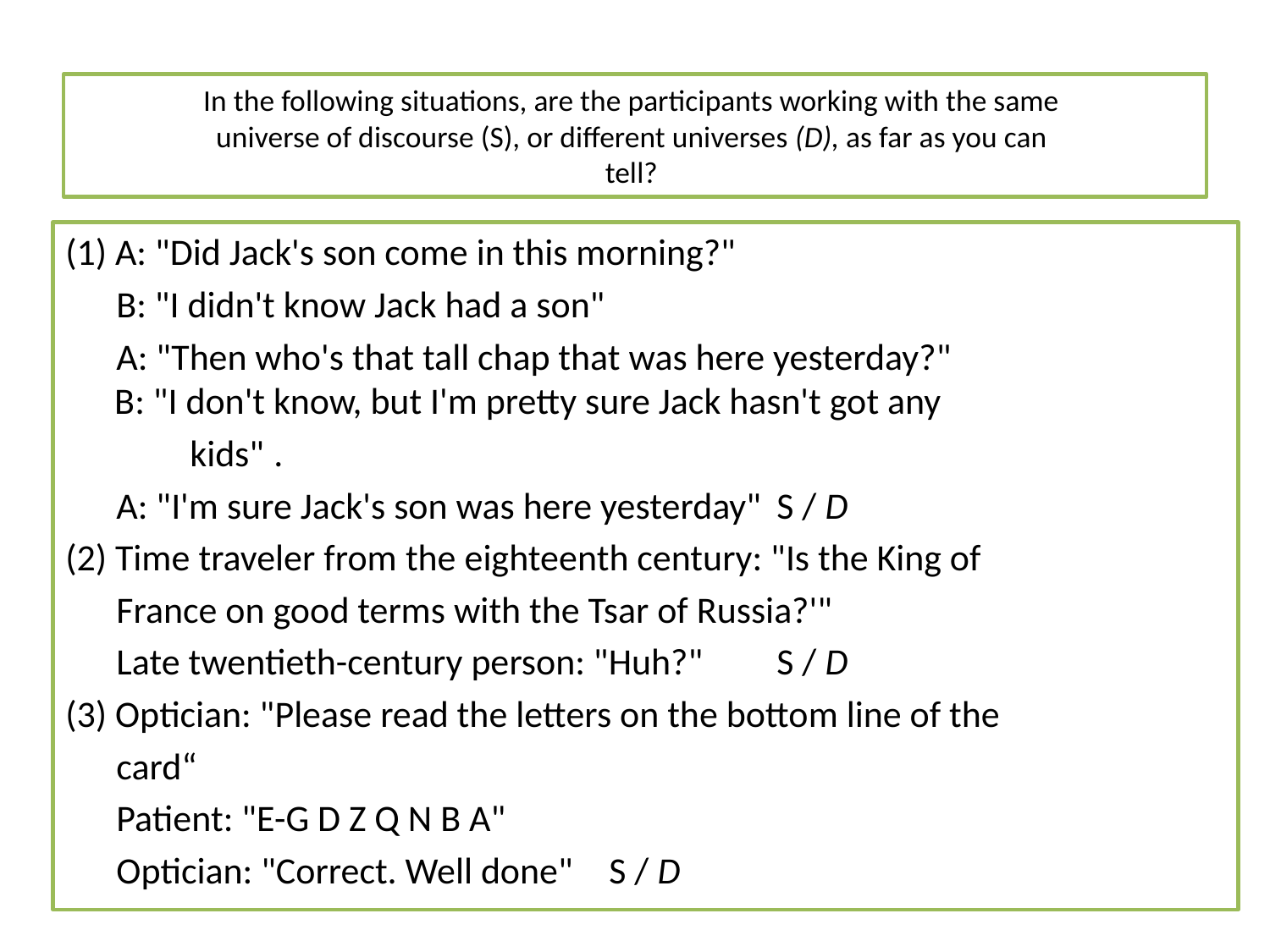

# In the following situations, are the participants working with the same universe of discourse (S), or different universes (D), as far as you can tell?
(1) A: "Did Jack's son come in this morning?"
      B: "I didn't know Jack had a son"
      A: "Then who's that tall chap that was here yesterday?"
 B: "I don't know, but I'm pretty sure Jack hasn't got any
     	kids" 	.
      A: "I'm sure Jack's son was here yesterday" 	S / D
(2) Time traveler from the eighteenth century: "Is the King of
      France on good terms with the Tsar of Russia?'"
      Late twentieth-century person: "Huh?"  	S / D
(3) Optician: "Please read the letters on the bottom line of the
      card“
      Patient: "E-G D Z Q N B A"
      Optician: "Correct. Well done" 			S / D